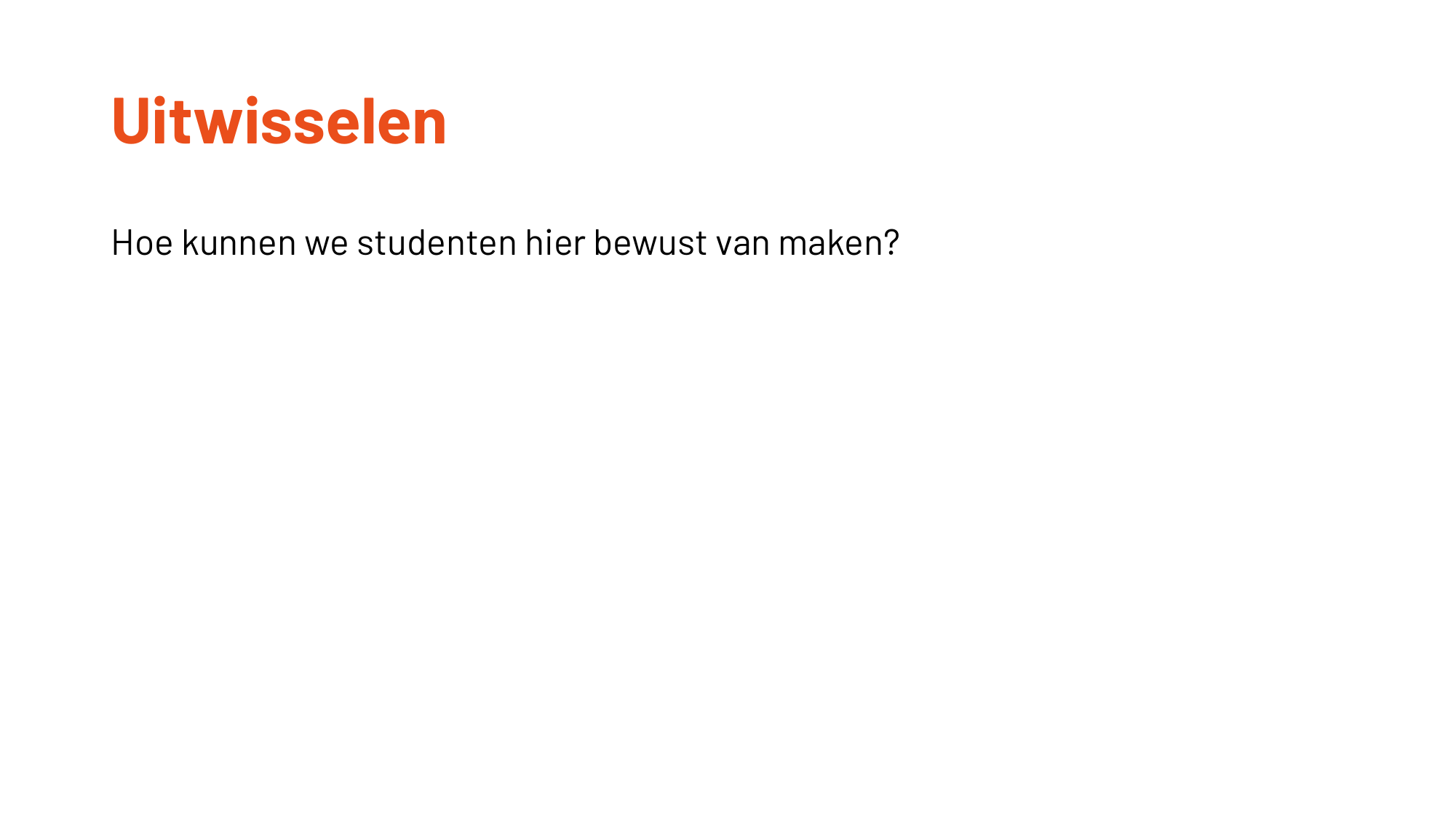

# Uitwisselen
Hoe kunnen we studenten hier bewust van maken?